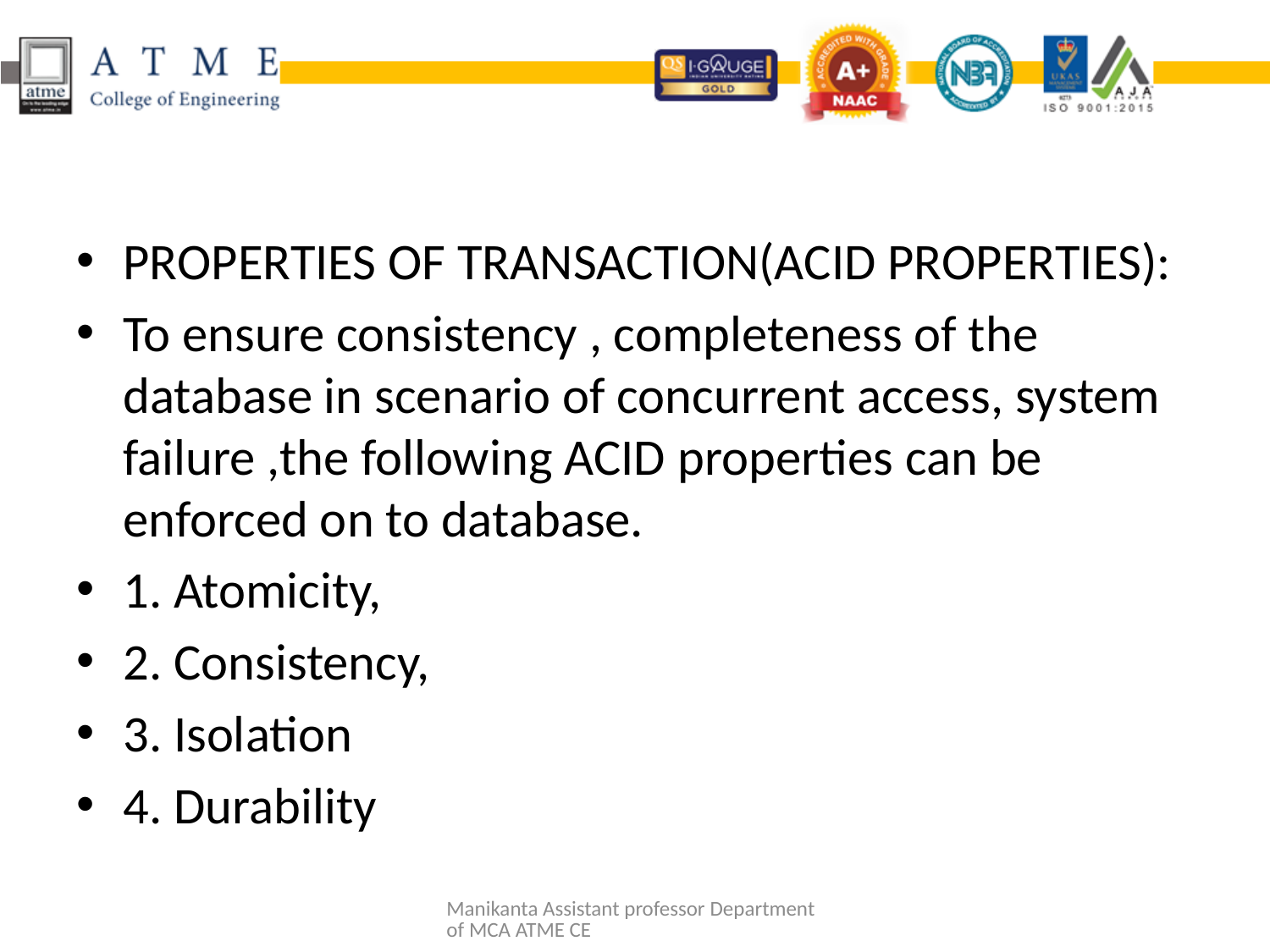

#
PROPERTIES OF TRANSACTION(ACID PROPERTIES):
To ensure consistency , completeness of the database in scenario of concurrent access, system failure ,the following ACID properties can be enforced on to database.
1. Atomicity,
2. Consistency,
3. Isolation
4. Durability
Manikanta Assistant professor Department of MCA ATME CE